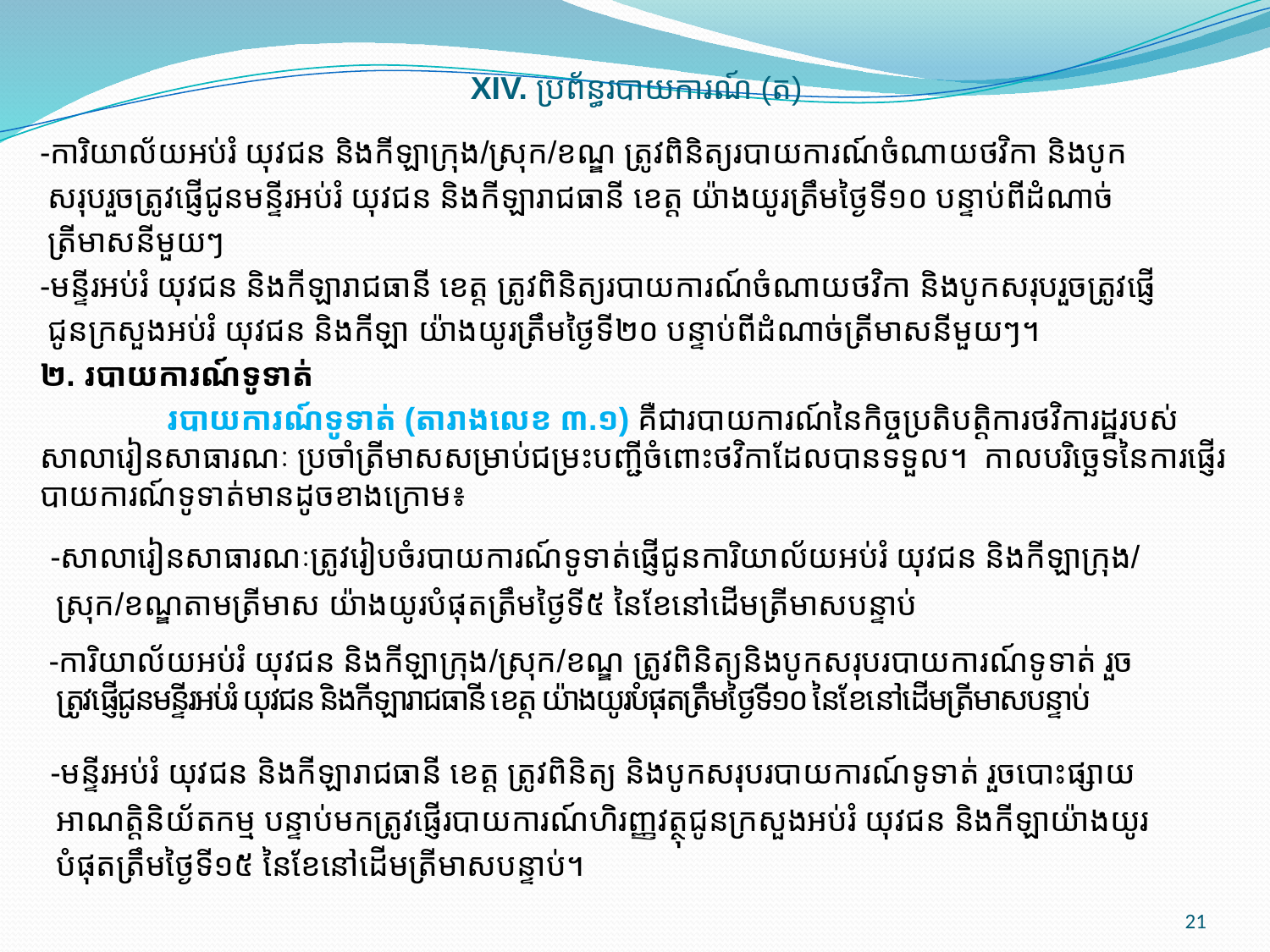

XIV. ប្រព័ន្ធរបាយការណ៍ (ត)
-ការិយាល័យអប់រំ យុវជន និងកីឡាក្រុង/ស្រុក/ខណ្ឌ ត្រូវពិនិត្យរបាយការណ៍ចំណាយថវិកា និងបូក
 សរុបរួចត្រូវផ្ញើជូនមន្ទីរអប់រំ យុវជន និងកីឡារាជធានី ខេត្ត យ៉ាងយូរត្រឹមថ្ងៃទី១០ បន្ទាប់ពីដំណាច់
 ត្រីមាសនីមួយៗ
-មន្ទីរអប់រំ យុវជន និងកីឡារាជធានី ខេត្ត ត្រូវពិនិត្យរបាយការណ៍ចំណាយថវិកា និងបូកសរុបរួចត្រូវផ្ញើ
 ជូនក្រសួងអប់រំ យុវជន និងកីឡា យ៉ាងយូរត្រឹមថ្ងៃទី២០ បន្ទាប់ពីដំណាច់ត្រីមាសនីមួយៗ។
២. របាយការណ៍ទូទាត់
	របាយការណ៍ទូទាត់ (តារាងលេខ ៣.១) គឺជារបាយការណ៍នៃ​កិច្ច​ប្រតិបត្ដិការថវិការដ្ឋរបស់សាលារៀនសាធារណៈ ប្រចាំត្រីមាសសម្រាប់ជម្រះបញ្ជីចំពោះថវិកា​ដែល​បានទទួល។  កាលបរិច្ឆេទនៃការផ្ញើរបាយការណ៍ទូទាត់មាន​ដូចខាងក្រោម៖
 -សាលារៀនសាធារណៈត្រូវរៀបចំរបាយការណ៍ទូទាត់ផ្ញើជូនការិយាល័យអប់រំ យុវជន និងកីឡាក្រុង/
  ស្រុក/ខណ្ឌតាម​ត្រីមាស យ៉ាងយូរបំផុតត្រឹមថ្ងៃទី៥ នៃខែនៅដើមត្រីមាសបន្ទាប់

 -ការិយាល័យអប់រំ យុវជន និងកីឡាក្រុង/ស្រុក/ខណ្ឌ ត្រូវពិនិត្យនិងបូកសរុបរបាយការណ៍ទូទាត់ រួច
  ត្រូវផ្ញើជូនមន្ទីរអប់រំ យុវជន និងកីឡារាជធានី ខេត្ត យ៉ាងយូរបំផុតត្រឹមថ្ងៃទី១០ នៃខែនៅដើមត្រីមាសបន្ទាប់

 -មន្ទីរអប់រំ យុវជន និងកីឡារាជធានី ខេត្ត ត្រូវពិនិត្យ និងបូកសរុបរបាយការណ៍ទូទាត់ រួចបោះផ្សាយ
  អាណត្តិនិយ័តកម្ម បន្ទាប់មកត្រូវផ្ញើរបាយការណ៍ហិរញ្ញវត្ថុជូនក្រសួងអប់រំ យុវជន និងកីឡាយ៉ាងយូរ
  បំផុតត្រឹមថ្ងៃទី១៥ នៃខែនៅដើមត្រីមាសបន្ទាប់។

21